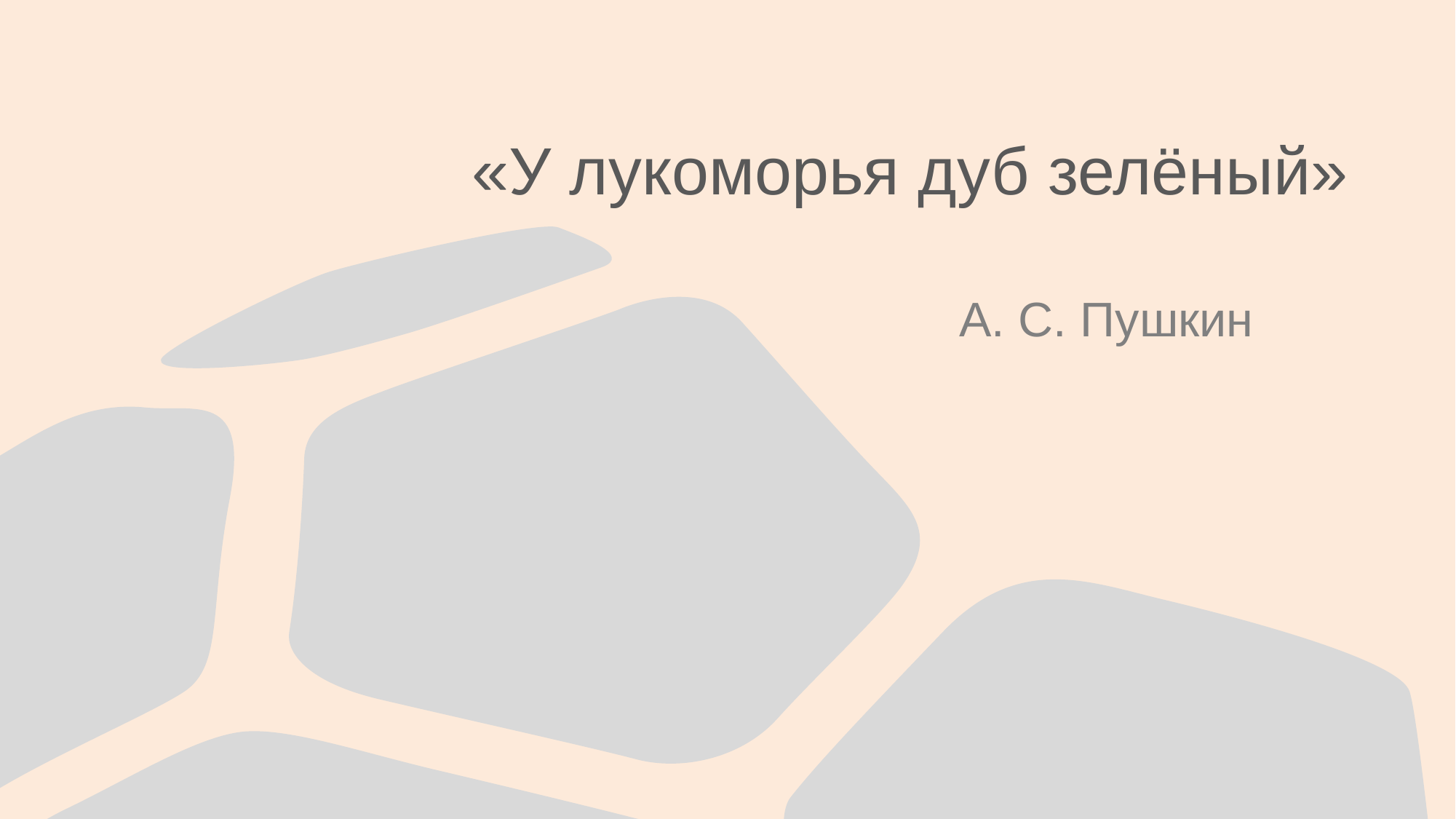

# «У лукоморья дуб зелёный»
А. С. Пушкин